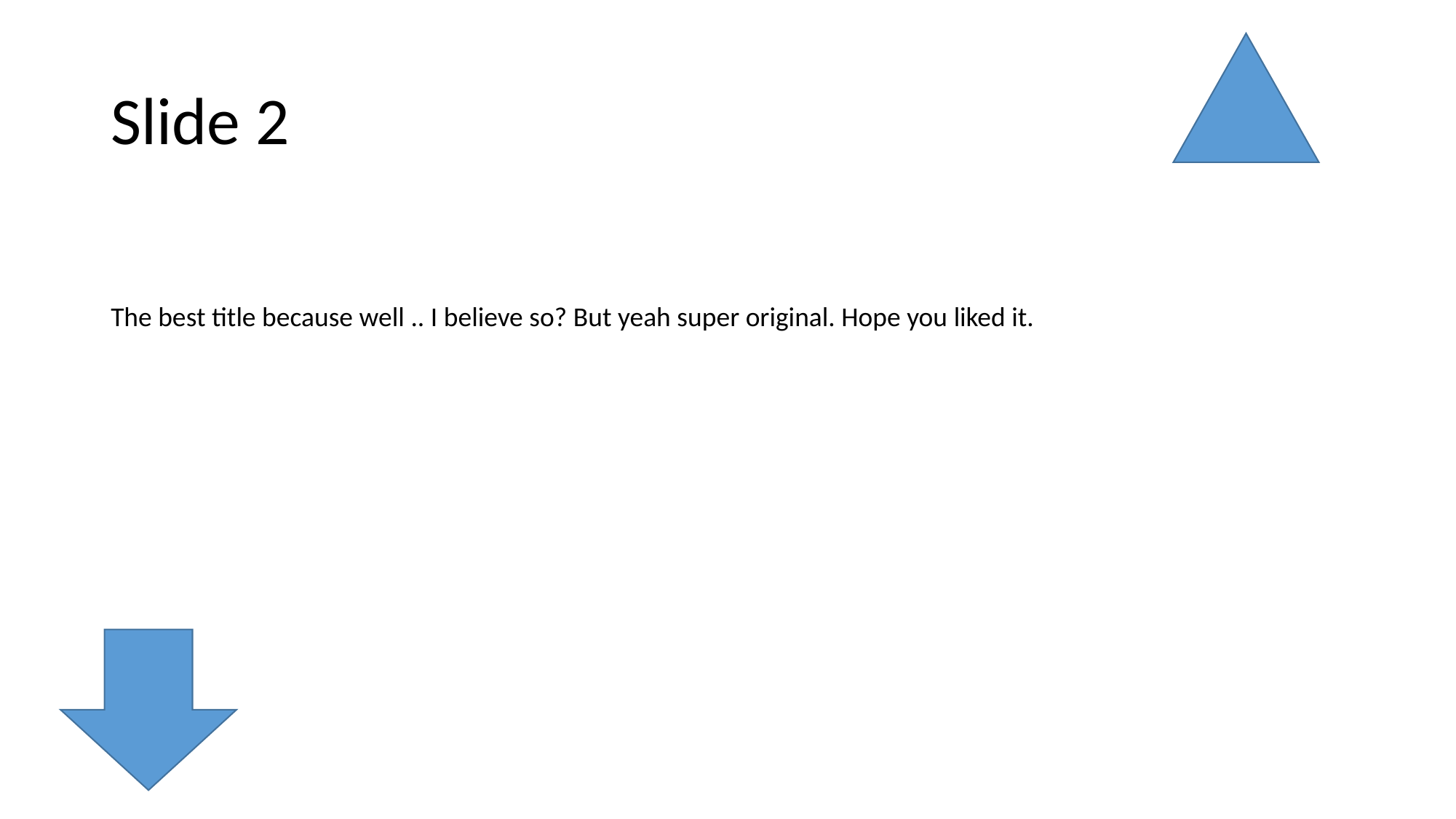

# Slide 2
The best title because well .. I believe so? But yeah super original. Hope you liked it.